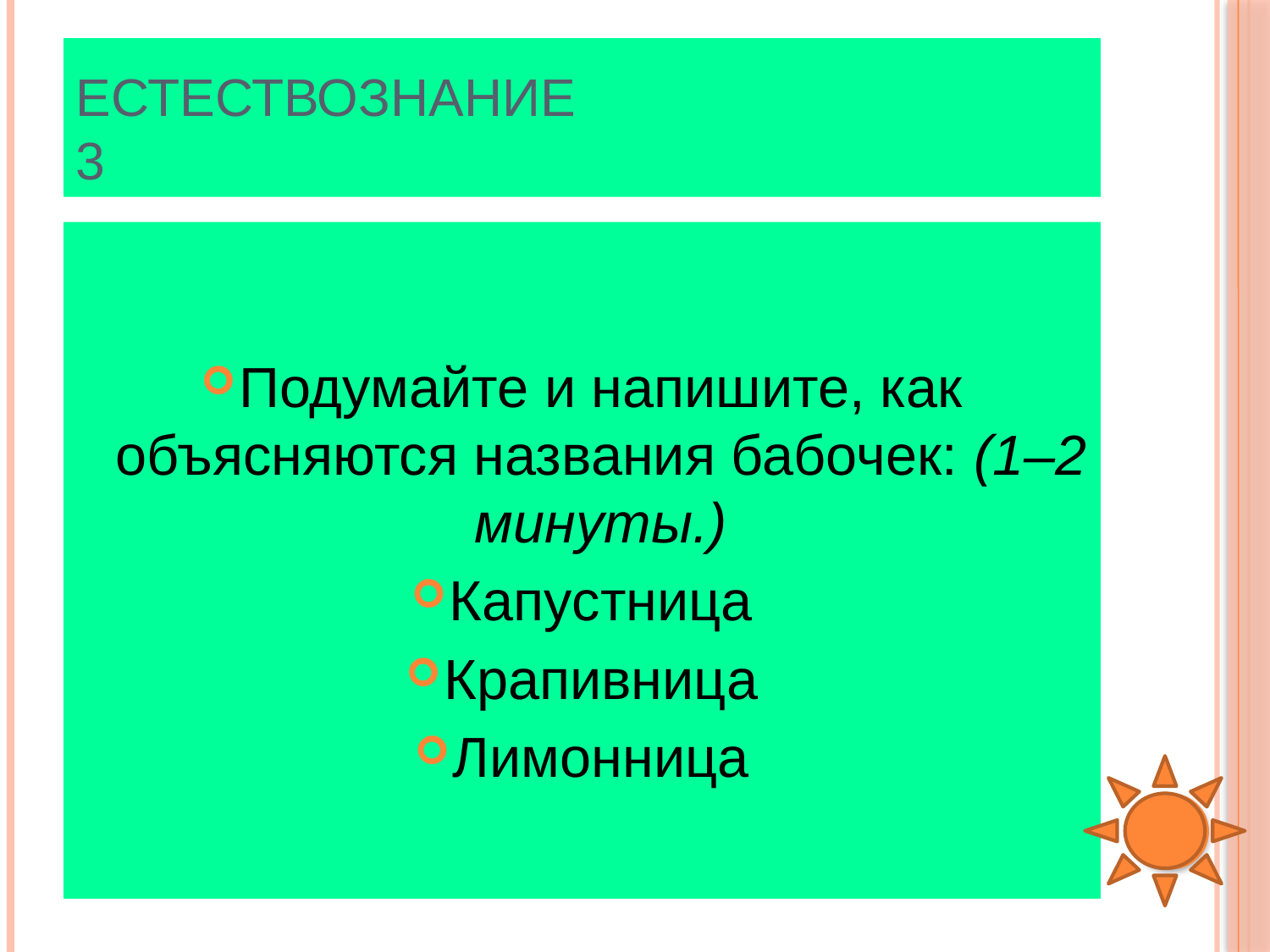

# Естествознание                                  3

Подумайте и напишите, как объясняются названия бабочек: (1–2 минуты.)
Капустница
Крапивница
Лимонница